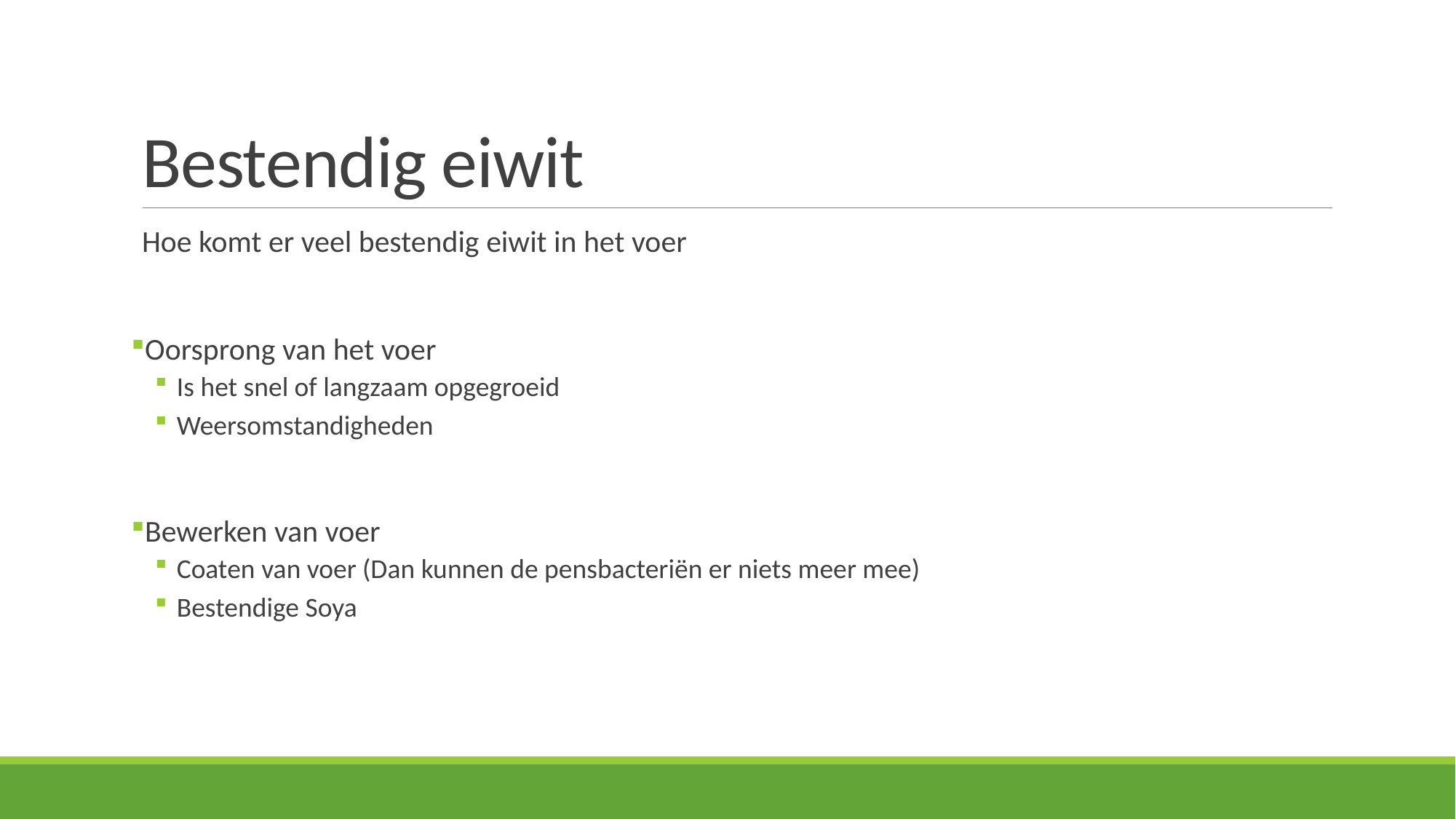

# Bestendig eiwit
Hoe komt er veel bestendig eiwit in het voer

Oorsprong van het voer
Is het snel of langzaam opgegroeid
Weersomstandigheden

Bewerken van voer
Coaten van voer (Dan kunnen de pensbacteriën er niets meer mee)
Bestendige Soya